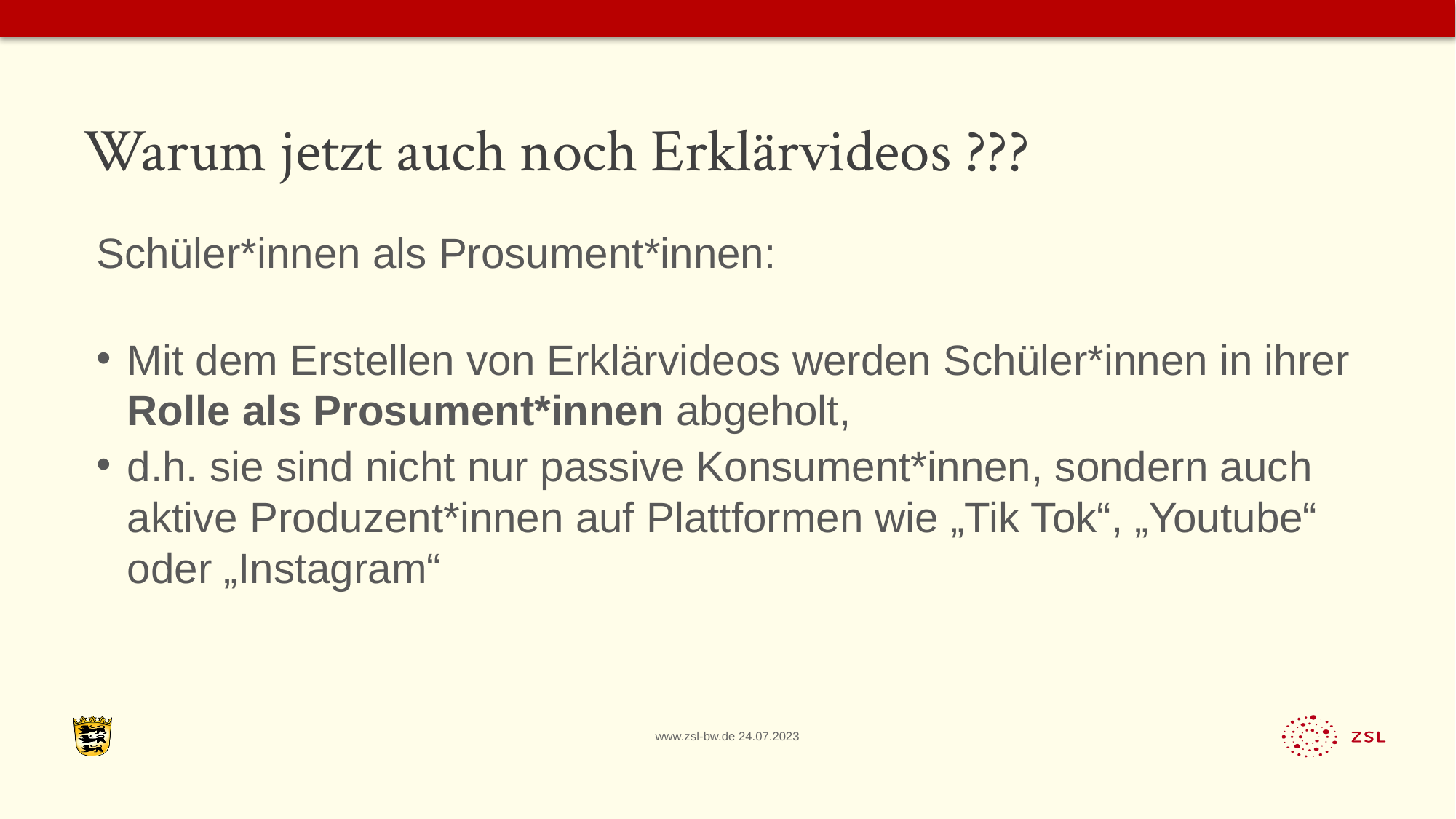

# Warum jetzt auch noch Erklärvideos ???
Schüler*innen als Prosument*innen:
Mit dem Erstellen von Erklärvideos werden Schüler*innen in ihrer Rolle als Prosument*innen abgeholt,
d.h. sie sind nicht nur passive Konsument*innen, sondern auch aktive Produzent*innen auf Plattformen wie „Tik Tok“, „Youtube“ oder „Instagram“